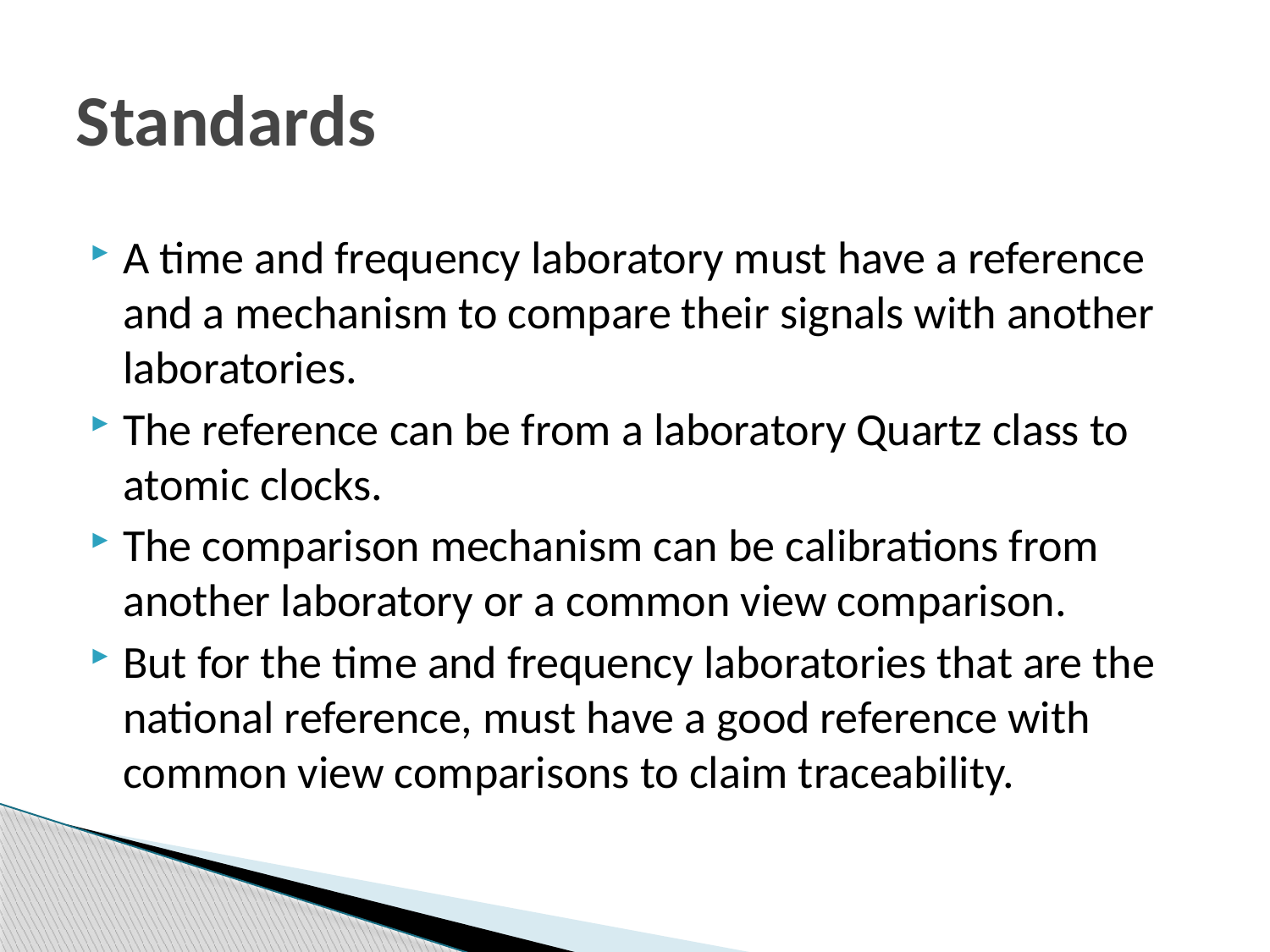

# Standards
A time and frequency laboratory must have a reference and a mechanism to compare their signals with another laboratories.
The reference can be from a laboratory Quartz class to atomic clocks.
The comparison mechanism can be calibrations from another laboratory or a common view comparison.
But for the time and frequency laboratories that are the national reference, must have a good reference with common view comparisons to claim traceability.